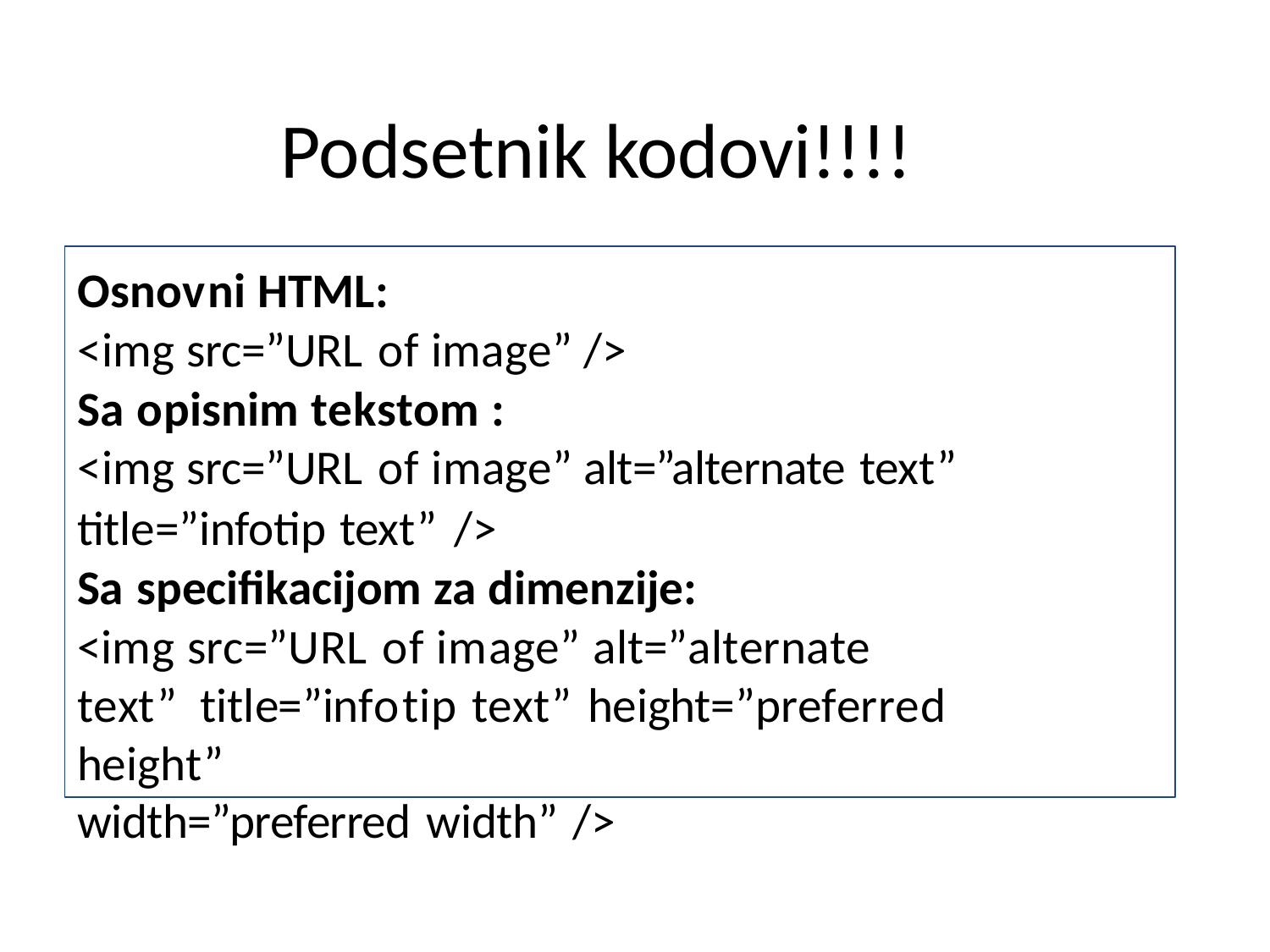

# Podsetnik kodovi!!!!

Osnovni HTML:
<img src=”URL of image” />
Sa opisnim tekstom :
<img src=”URL of image” alt=”alternate text”
title=”infotip text” />
Sa specifikacijom za dimenzije:
<img src=”URL of image” alt=”alternate	text”  title=”infotip text” height=”preferred	height”
width=”preferred width” />